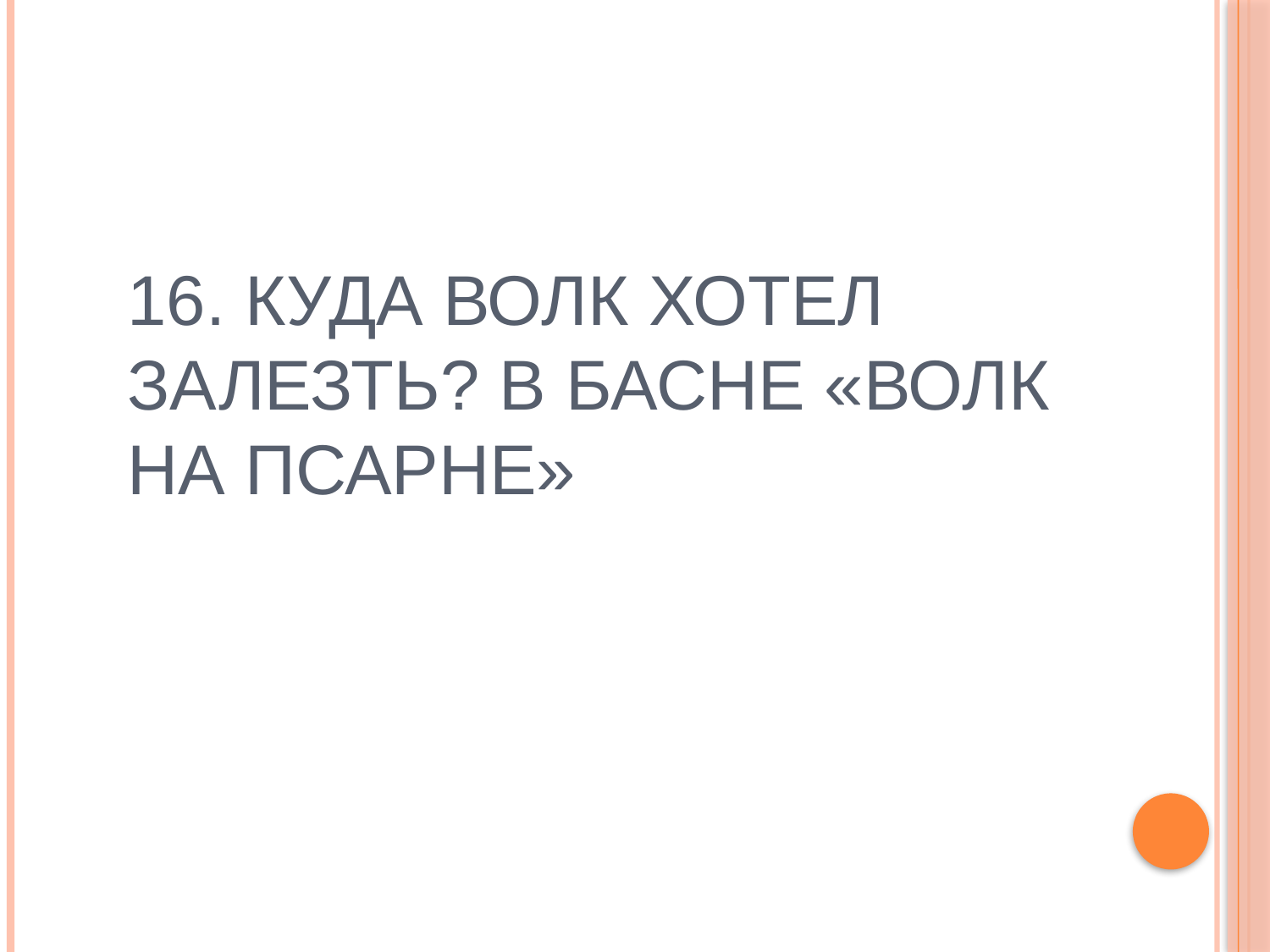

# 16. Куда волк хотел залезть? В басне «Волк на псарне»